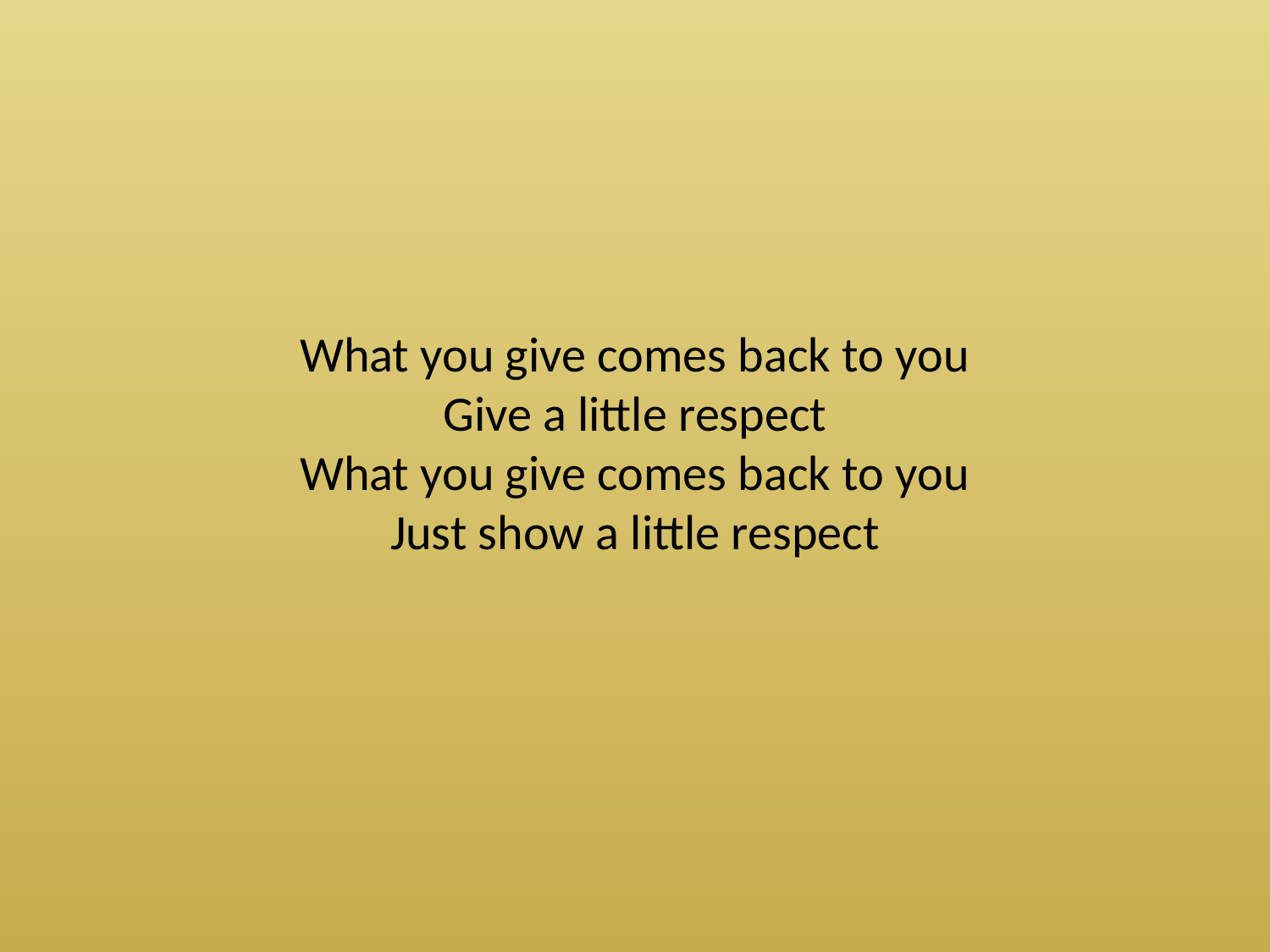

What you give comes back to you
Give a little respect
What you give comes back to you
Just show a little respect